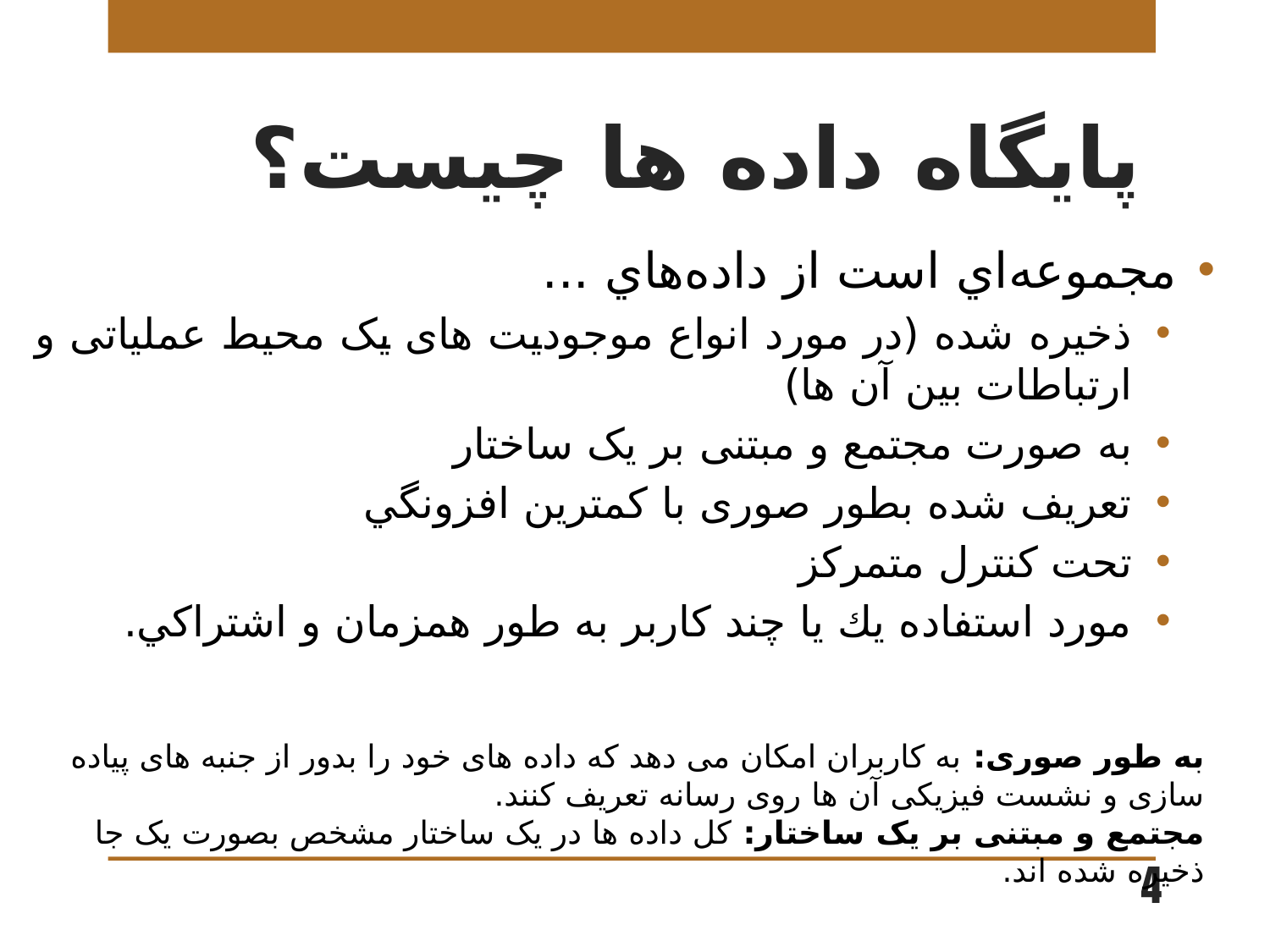

# پایگاه داده ها چیست؟
مجموعه‌اي است از داده‌هاي ...
ذخيره شده (در مورد انواع موجودیت های یک محیط عملیاتی و ارتباطات بین آن ها)
به صورت مجتمع و مبتنی بر یک ساختار
تعریف شده بطور صوری با كمترين افزونگي
تحت کنترل متمركز
مورد استفاده يك يا چند كاربر به طور همزمان و اشتراكي.

به طور صوری: به کاربران امکان می دهد که داده های خود را بدور از جنبه های پیاده سازی و نشست فیزیکی آن ها روی رسانه تعریف کنند.
مجتمع و مبتنی بر یک ساختار: کل داده ها در یک ساختار مشخص بصورت یک جا ذخیره شده اند.
4